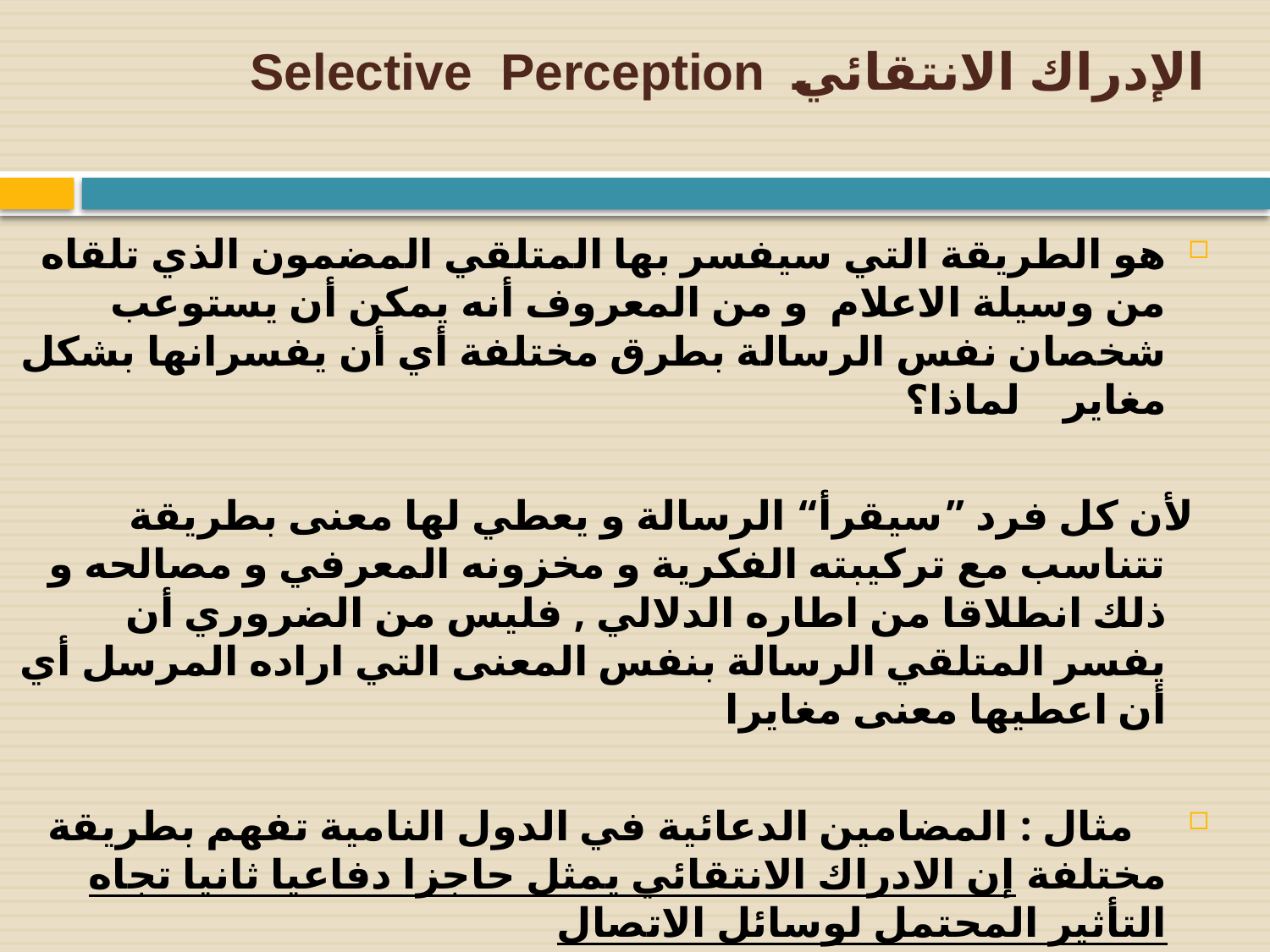

# الإدراك الانتقائي  Selective  Perception
هو الطريقة التي سيفسر بها المتلقي المضمون الذي تلقاه من وسيلة الاعلام  و من المعروف أنه يمكن أن يستوعب  شخصان نفس الرسالة بطرق مختلفة أي أن يفسرانها بشكل مغاير    لماذا؟

 لأن كل فرد ”سيقرأ“ الرسالة و يعطي لها معنى بطريقة تتناسب مع تركيبته الفكرية و مخزونه المعرفي و مصالحه و ذلك انطلاقا من اطاره الدلالي , فليس من الضروري أن يفسر المتلقي الرسالة بنفس المعنى التي اراده المرسل أي أن اعطيها معنى مغايرا

   مثال : المضامين الدعائية في الدول النامية تفهم بطريقة مختلفة إن الادراك الانتقائي يمثل حاجزا دفاعيا ثانيا تجاه التأثير المحتمل لوسائل الاتصال